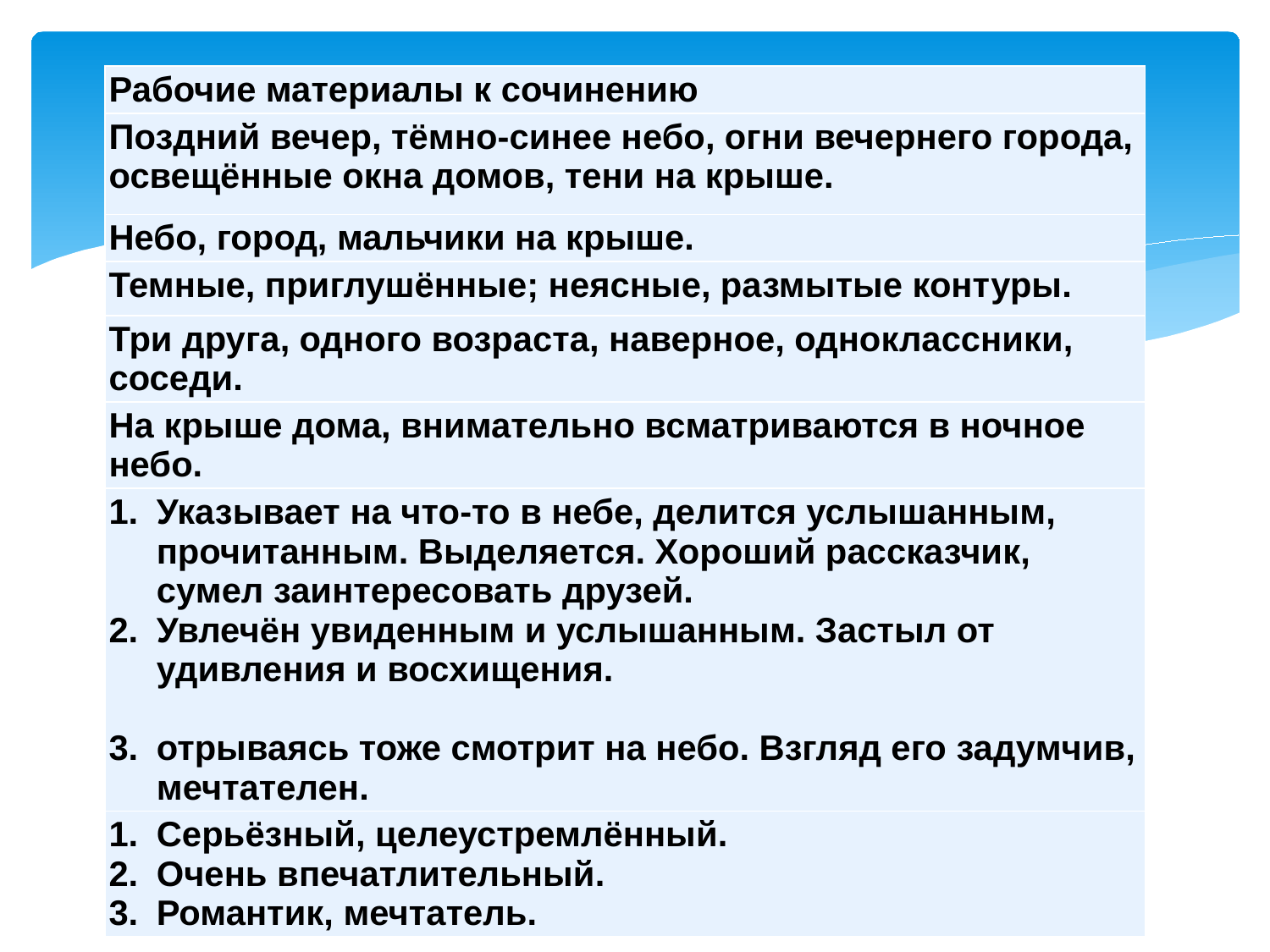

#
| Рабочие материалы к сочинению |
| --- |
| Поздний вечер, тёмно-синее небо, огни вечернего города, освещённые окна домов, тени на крыше. |
| Небо, город, мальчики на крыше. |
| Темные, приглушённые; неясные, размытые контуры. |
| Три друга, одного возраста, наверное, одноклассники, соседи. |
| На крыше дома, внимательно всматриваются в ночное небо. |
| Указывает на что-то в небе, делится услышанным, прочитанным. Выделяется. Хороший рассказчик, сумел заинтересовать друзей. Увлечён увиденным и услышанным. Застыл от удивления и восхищения. отрываясь тоже смотрит на небо. Взгляд его задумчив, мечтателен. |
| Серьёзный, целеустремлённый. Очень впечатлительный. Романтик, мечтатель. |